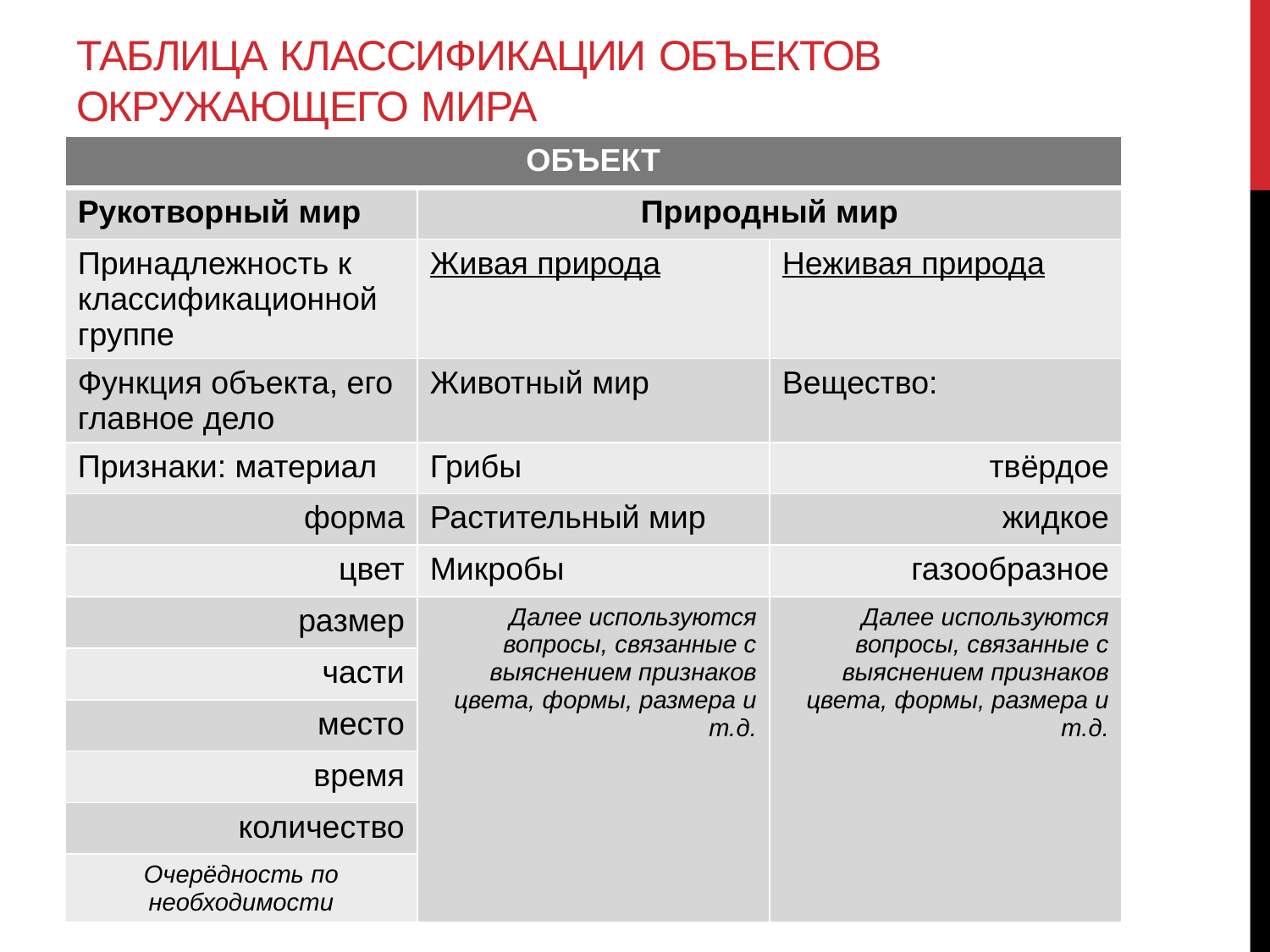

# Таблица классификации объектов окружающего мира
| ОБЪЕКТ |  |  |
| --- | --- | --- |
| Рукотворный мир | Природный мир |  |
| Принадлежность к классификационной группе | Живая природа | Неживая природа |
| Функция объекта, его главное дело | Животный мир | Вещество: |
| Признаки: материал | Грибы | твёрдое |
| форма | Растительный мир | жидкое |
| цвет | Микробы | газообразное |
| размер | Далее используются вопросы, связанные с выяснением признаков цвета, формы, размера и т.д. | Далее используются вопросы, связанные с выяснением признаков цвета, формы, размера и т.д. |
| части |  |  |
| место |  |  |
| время |  |  |
| количество |  |  |
| Очерёдность по необходимости |  |  |